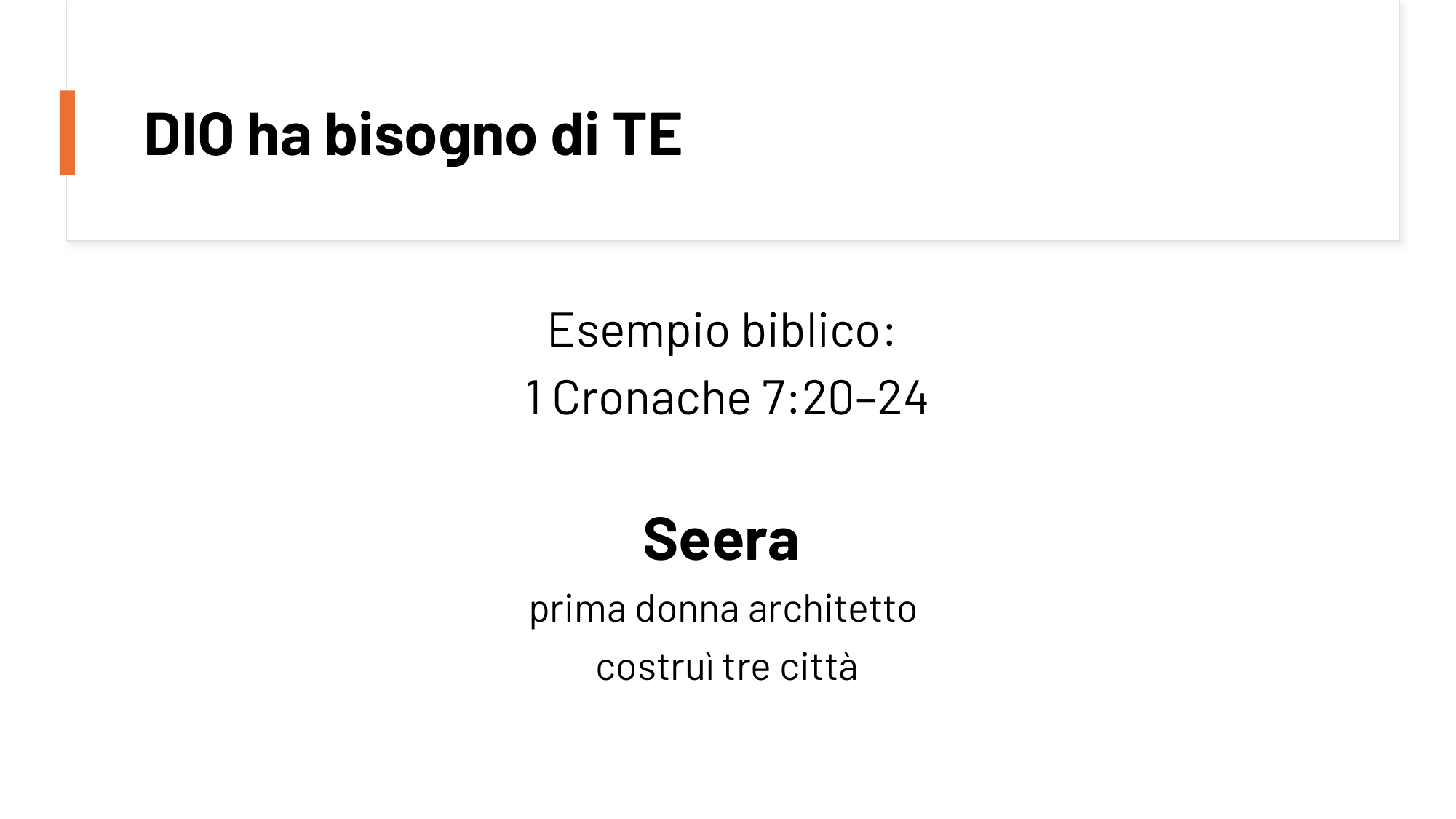

# DIO ha bisogno di TE

Esempio biblico:
1 Cronache 7:20–24

Seera
prima donna architetto
costruì tre città